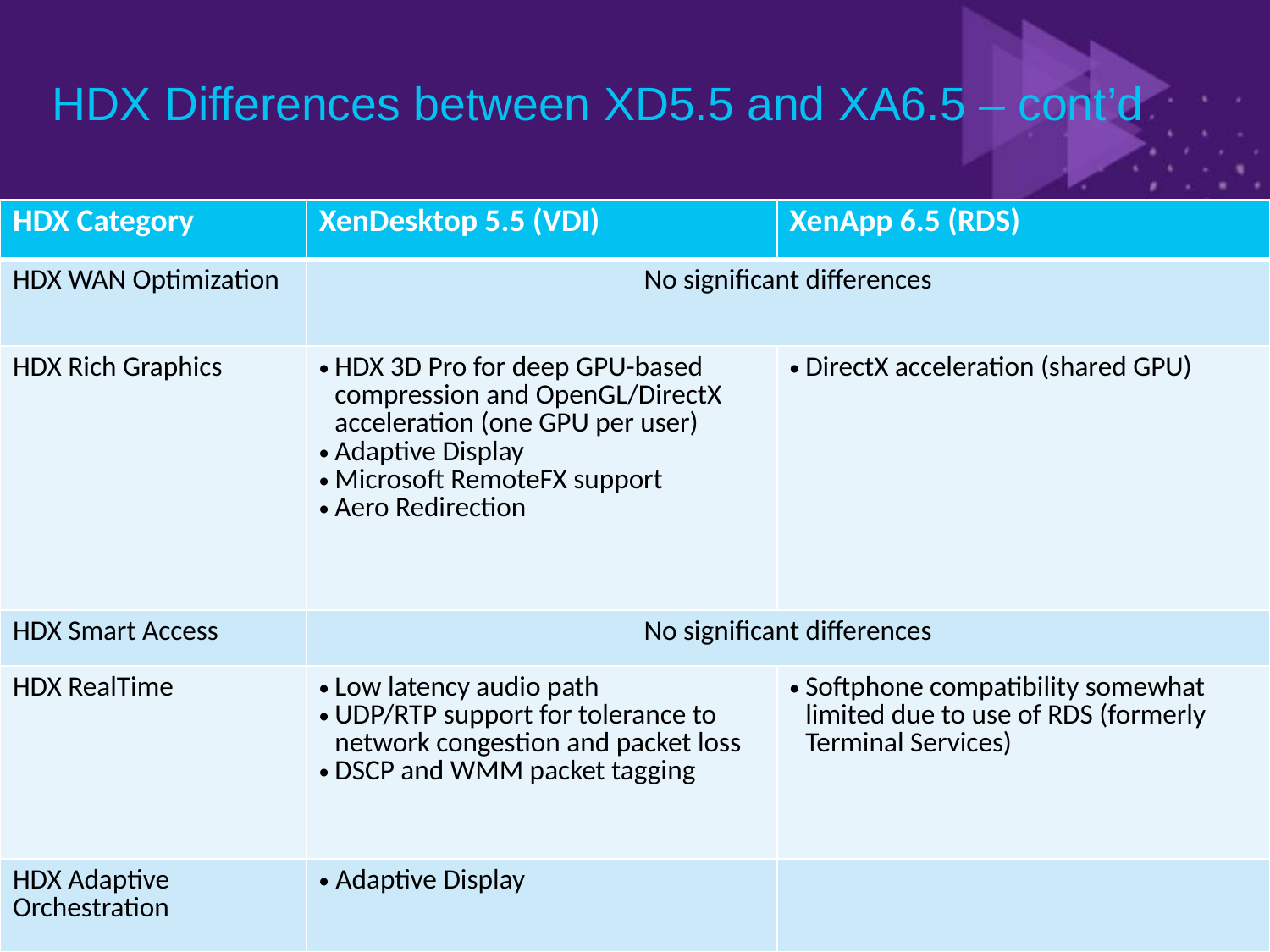

# HDX Differences between XD5.5 and XA6.5 – cont’d
| HDX Category | XenDesktop 5.5 (VDI) | XenApp 6.5 (RDS) |
| --- | --- | --- |
| HDX WAN Optimization | No significant differences |  |
| HDX Rich Graphics | HDX 3D Pro for deep GPU-based compression and OpenGL/DirectX acceleration (one GPU per user) Adaptive Display Microsoft RemoteFX support Aero Redirection | DirectX acceleration (shared GPU) |
| HDX Smart Access | No significant differences |  |
| HDX RealTime | Low latency audio path UDP/RTP support for tolerance to network congestion and packet loss DSCP and WMM packet tagging | Softphone compatibility somewhat limited due to use of RDS (formerly Terminal Services) |
| HDX Adaptive Orchestration | Adaptive Display |  |